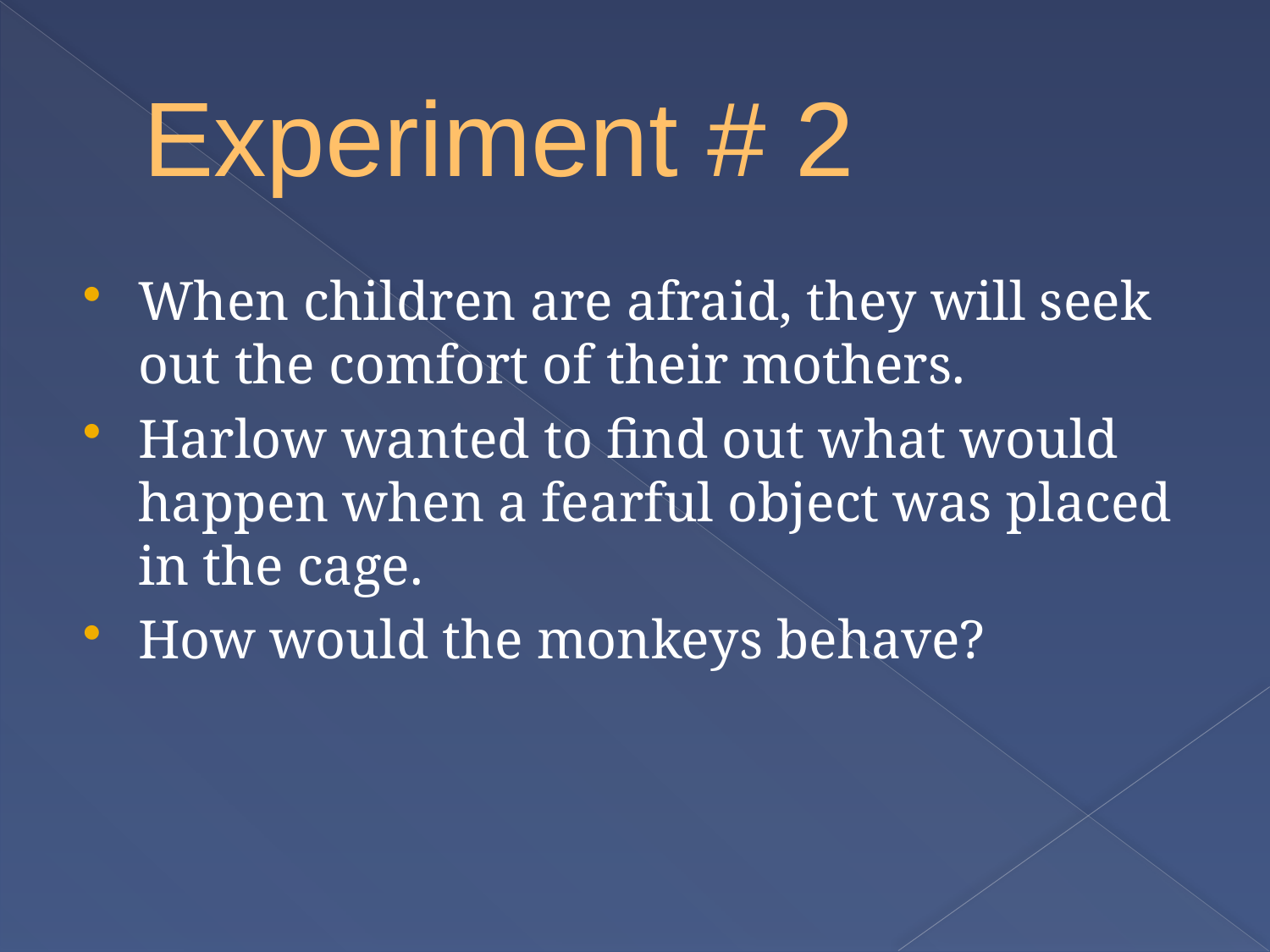

# Experiment # 2
When children are afraid, they will seek out the comfort of their mothers.
Harlow wanted to find out what would happen when a fearful object was placed in the cage.
How would the monkeys behave?